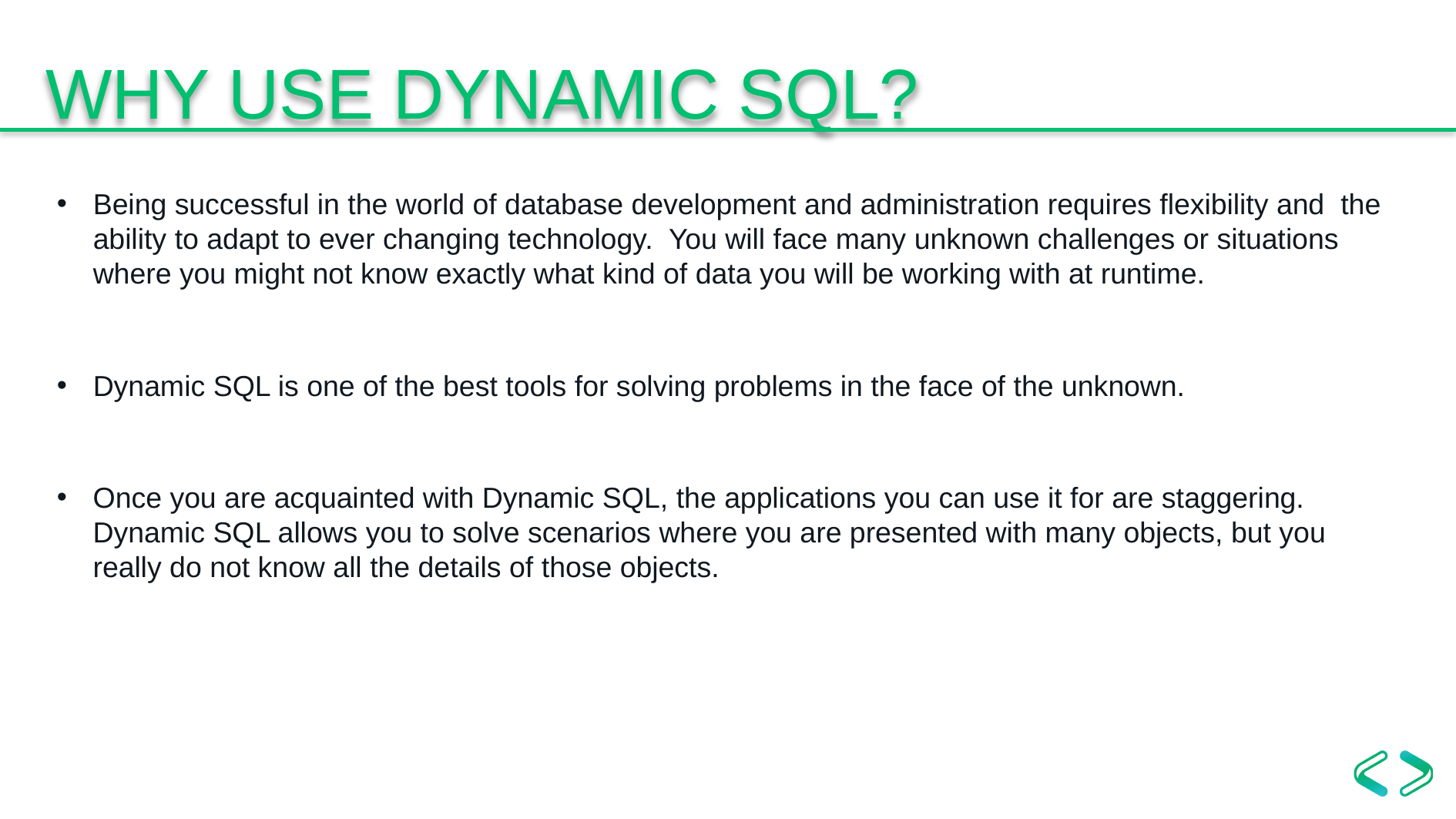

# WHY USE DYNAMIC SQL?
Being successful in the world of database development and administration requires flexibility and  the ability to adapt to ever changing technology.  You will face many unknown challenges or situations where you might not know exactly what kind of data you will be working with at runtime.
Dynamic SQL is one of the best tools for solving problems in the face of the unknown.
Once you are acquainted with Dynamic SQL, the applications you can use it for are staggering.  Dynamic SQL allows you to solve scenarios where you are presented with many objects, but you really do not know all the details of those objects.